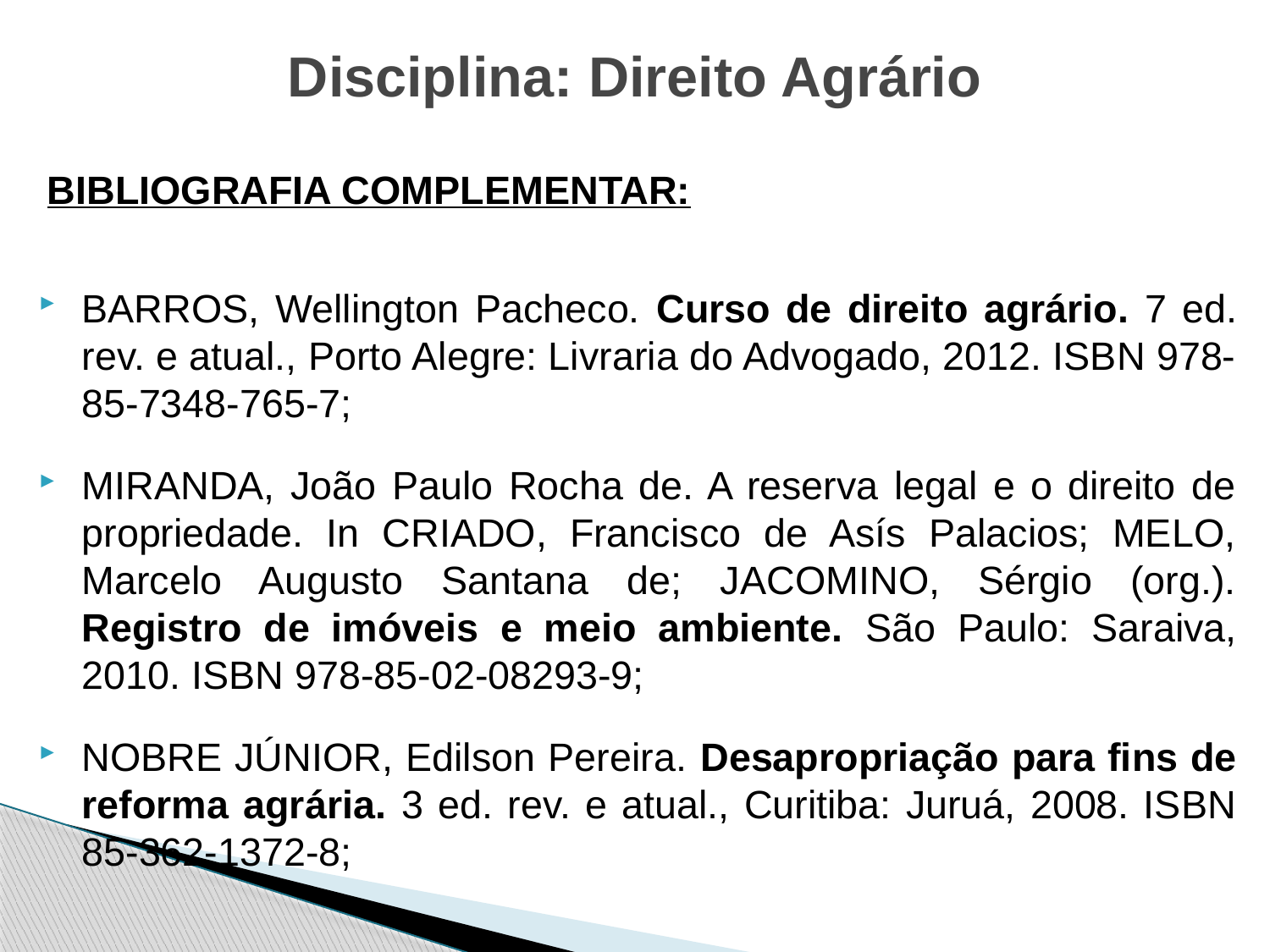

Disciplina: Direito Agrário
BIBLIOGRAFIA COMPLEMENTAR:

BARROS, Wellington Pacheco. Curso de direito agrário. 7 ed. rev. e atual., Porto Alegre: Livraria do Advogado, 2012. ISBN 978-85-7348-765-7;
MIRANDA, João Paulo Rocha de. A reserva legal e o direito de propriedade. In CRIADO, Francisco de Asís Palacios; MELO, Marcelo Augusto Santana de; JACOMINO, Sérgio (org.). Registro de imóveis e meio ambiente. São Paulo: Saraiva, 2010. ISBN 978-85-02-08293-9;
NOBRE JÚNIOR, Edilson Pereira. Desapropriação para fins de reforma agrária. 3 ed. rev. e atual., Curitiba: Juruá, 2008. ISBN 85-362-1372-8;